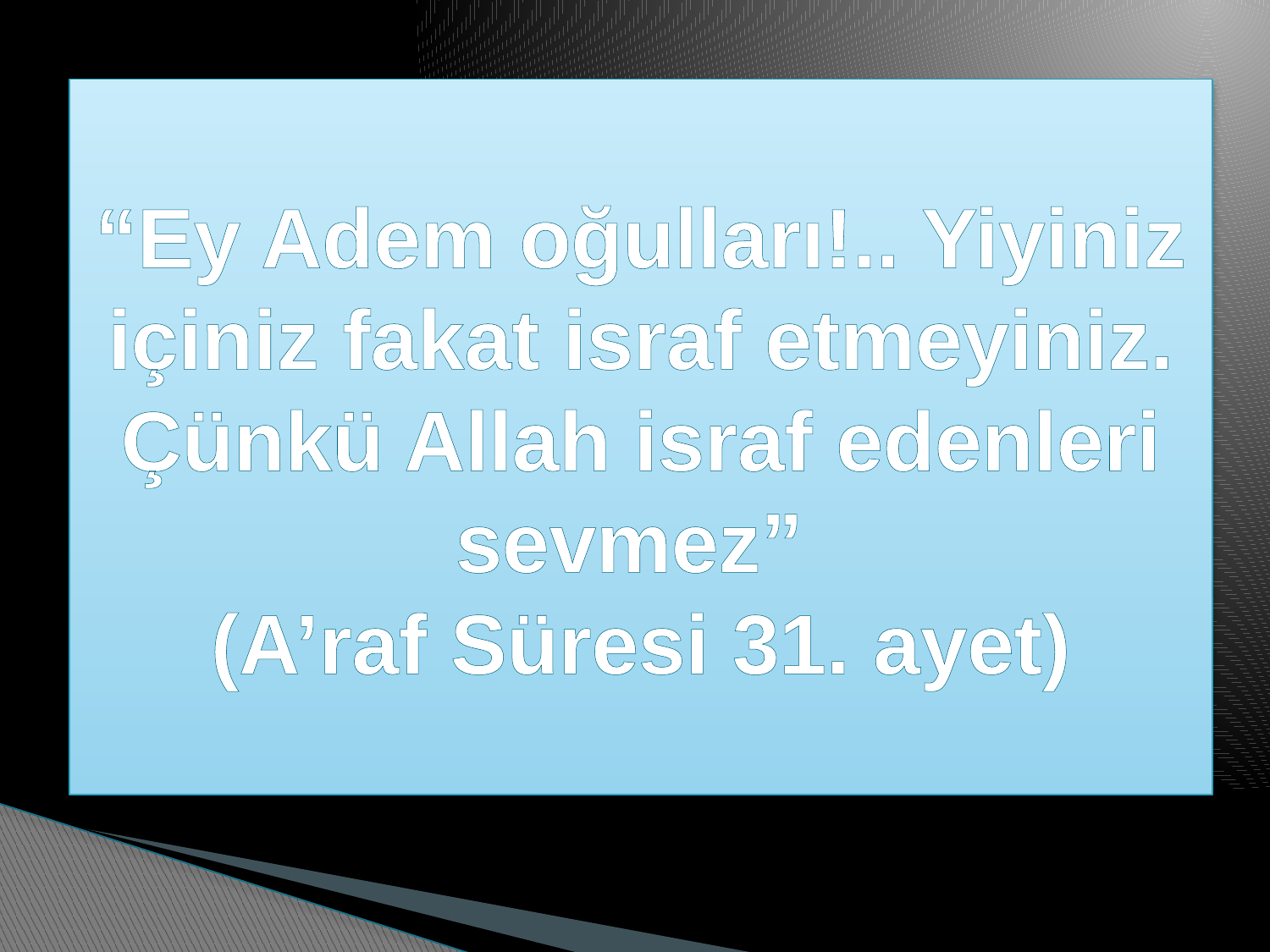

# “Ey Adem oğulları!.. Yiyiniz içiniz fakat israf etmeyiniz. Çünkü Allah israf edenleri sevmez” (A’raf Süresi 31. ayet)